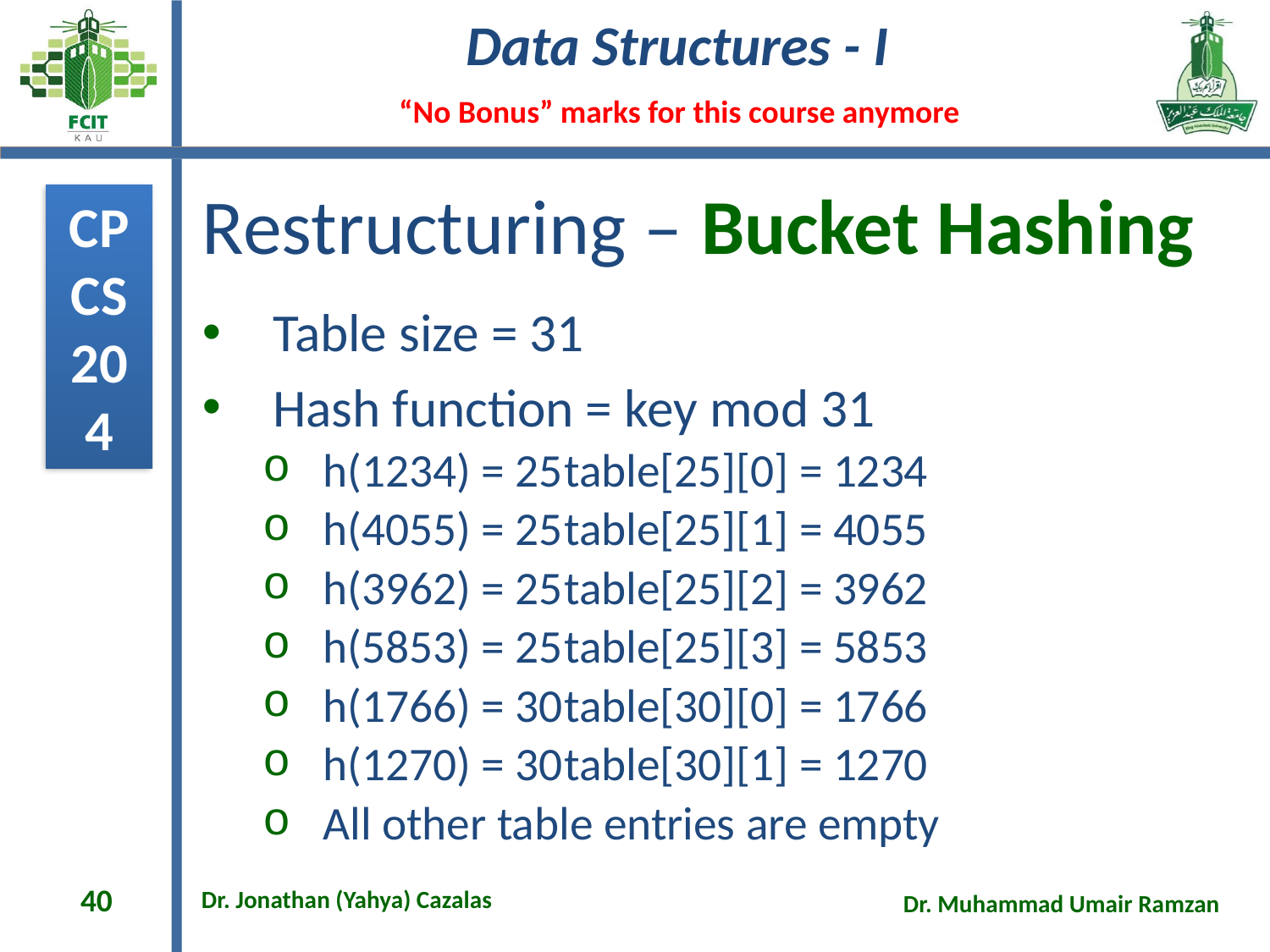

# Restructuring – Bucket Hashing
Table size = 31
Hash function = key mod 31
h(1234) = 25	table[25][0] = 1234
h(4055) = 25	table[25][1] = 4055
h(3962) = 25	table[25][2] = 3962
h(5853) = 25	table[25][3] = 5853
h(1766) = 30	table[30][0] = 1766
h(1270) = 30	table[30][1] = 1270
All other table entries are empty
40